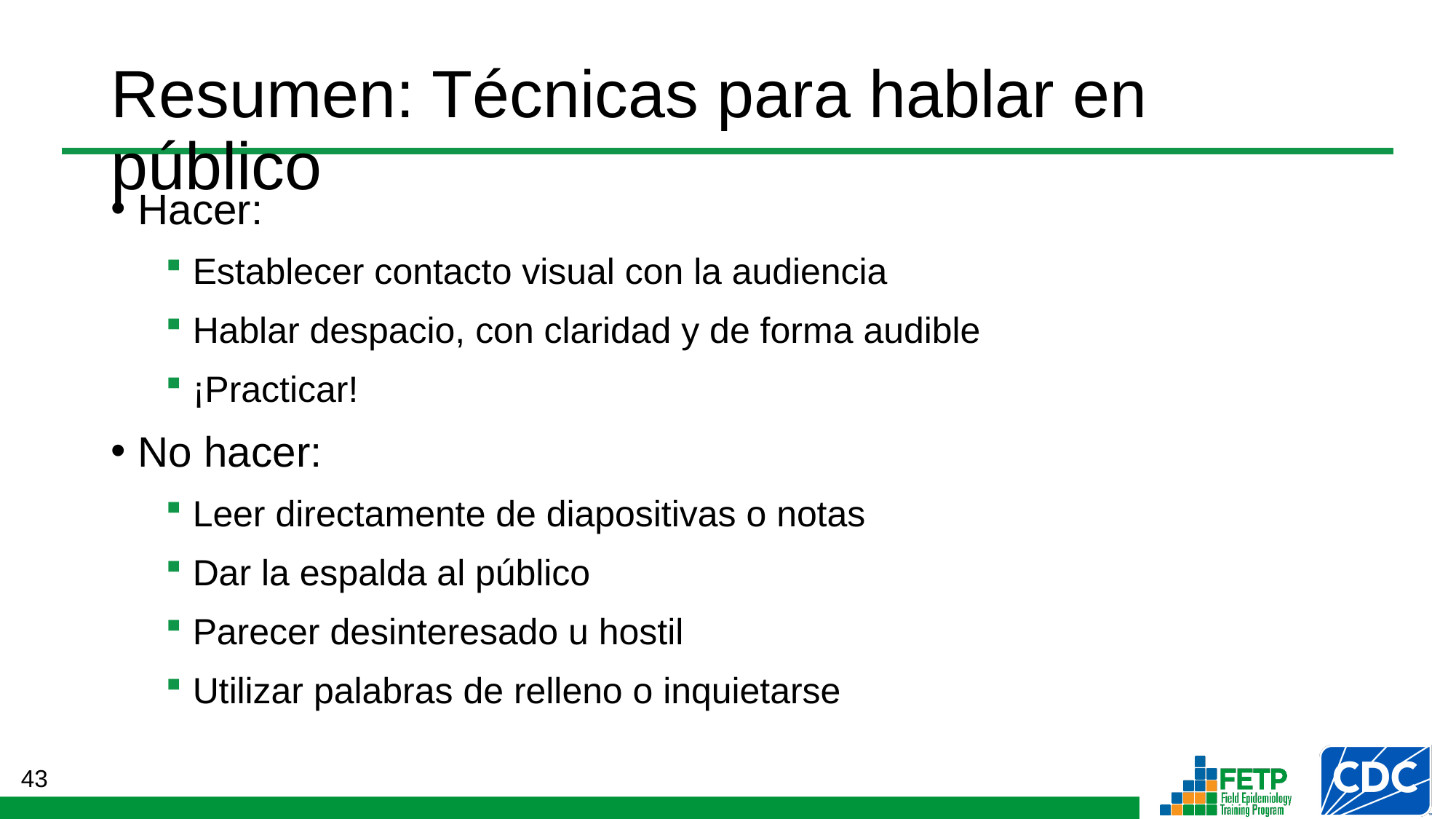

# Resumen: Técnicas para hablar en público
Hacer:
Establecer contacto visual con la audiencia
Hablar despacio, con claridad y de forma audible
¡Practicar!
No hacer:
Leer directamente de diapositivas o notas
Dar la espalda al público
Parecer desinteresado u hostil
Utilizar palabras de relleno o inquietarse